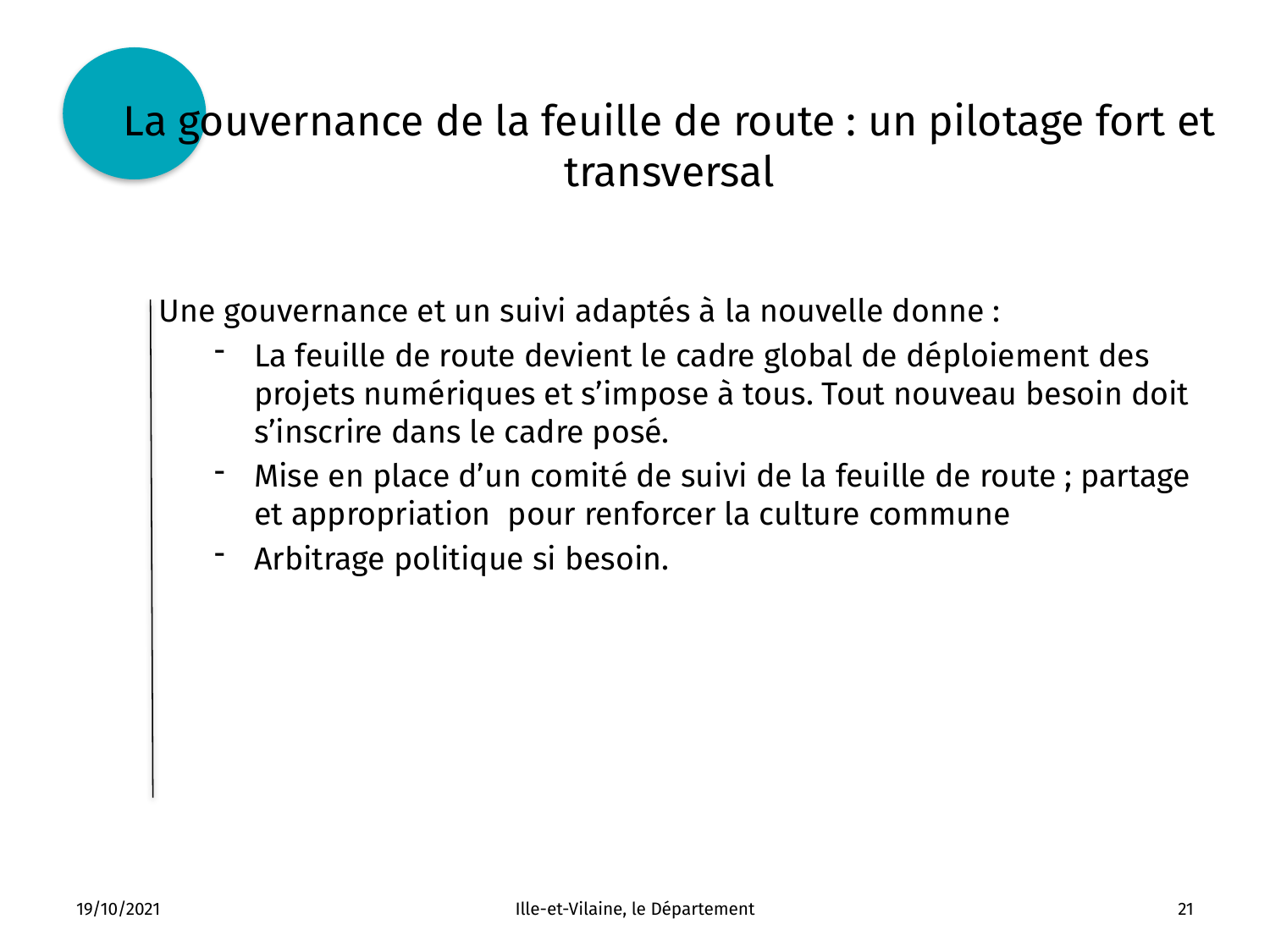

# La gouvernance de la feuille de route : un pilotage fort et transversal
Une gouvernance et un suivi adaptés à la nouvelle donne :
La feuille de route devient le cadre global de déploiement des projets numériques et s’impose à tous. Tout nouveau besoin doit s’inscrire dans le cadre posé.
Mise en place d’un comité de suivi de la feuille de route ; partage et appropriation  pour renforcer la culture commune
Arbitrage politique si besoin.
19/10/2021
Ille-et-Vilaine, le Département
21